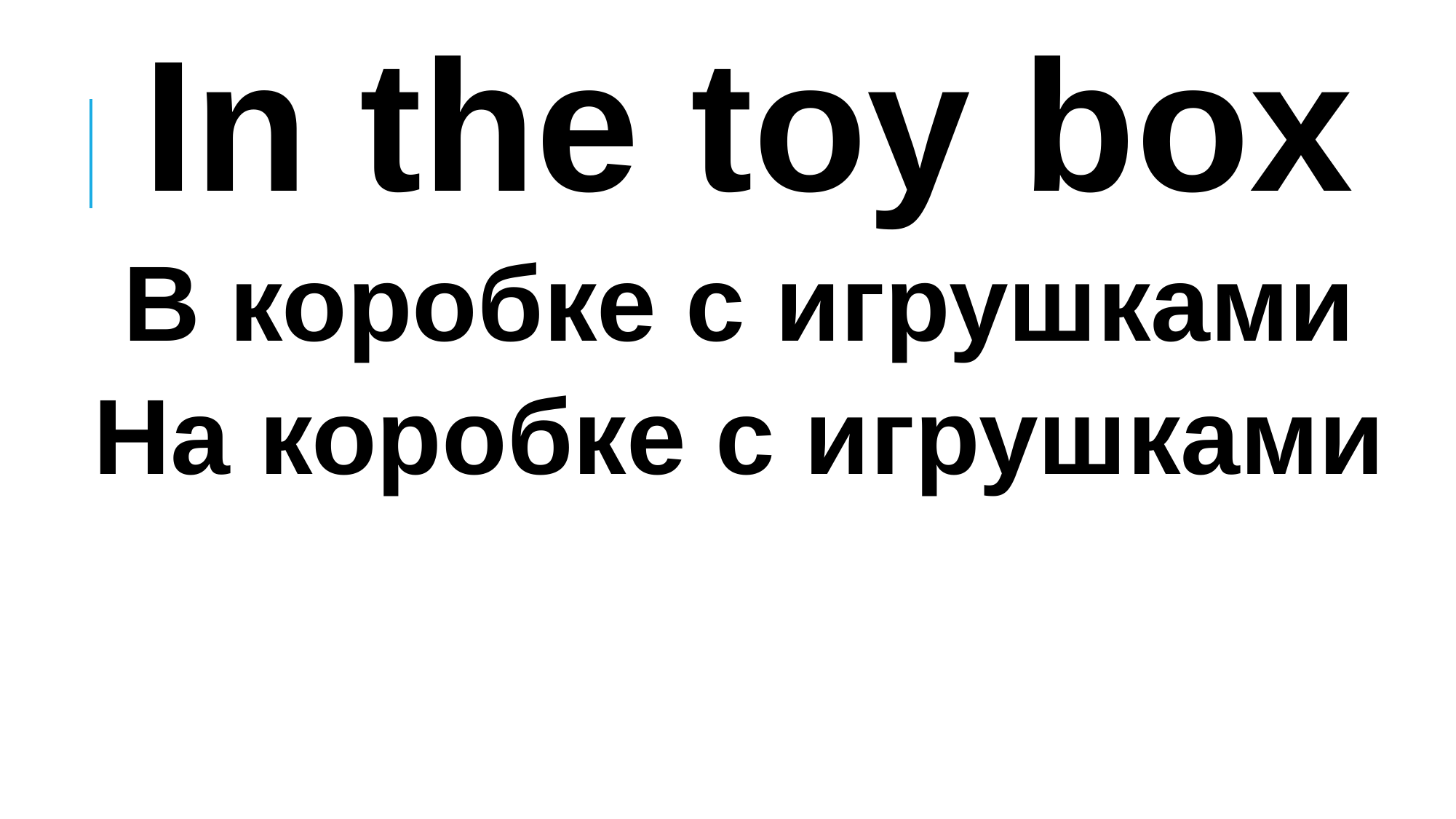

In the toy box
В коробке с игрушками
На коробке с игрушками